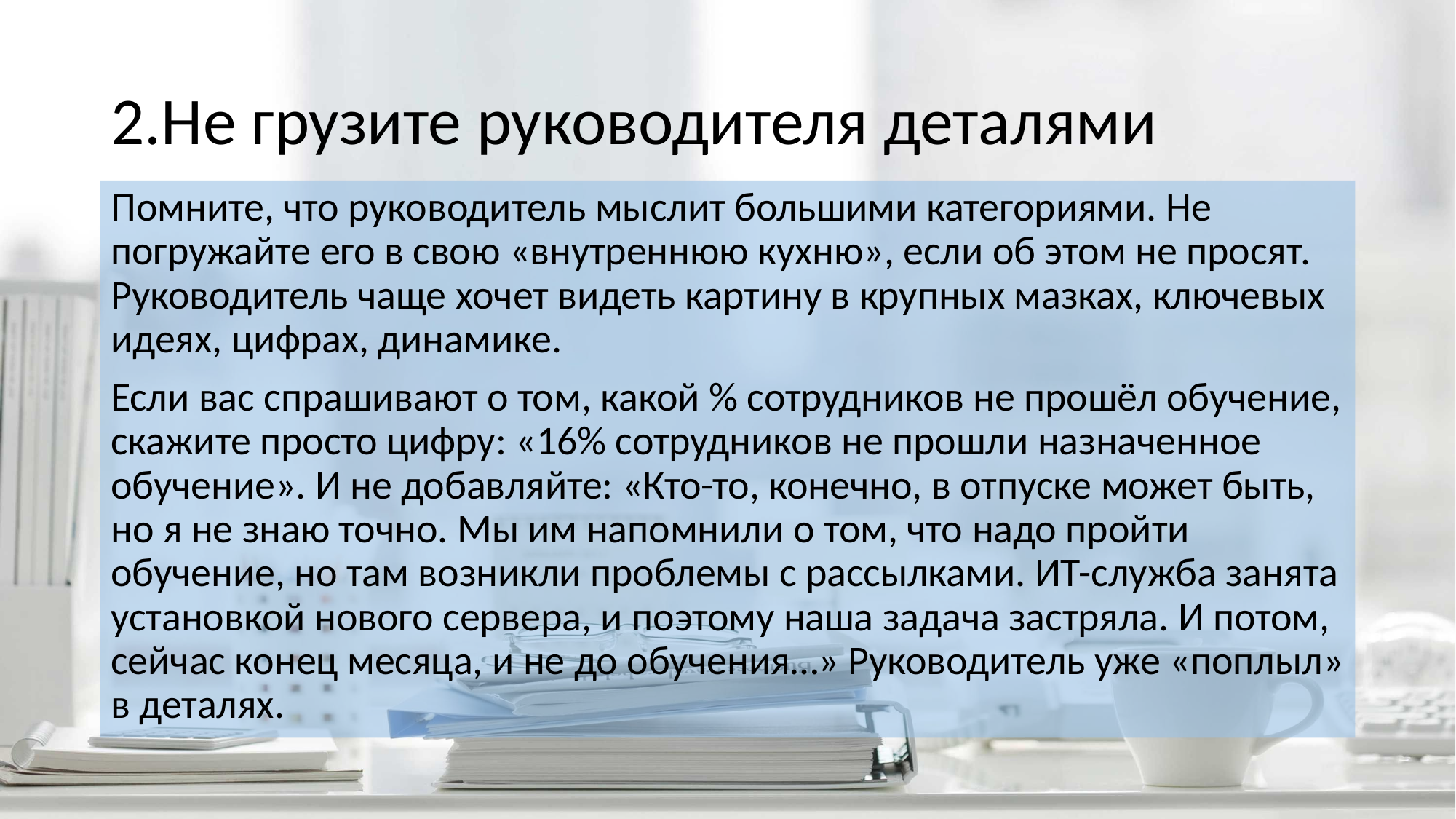

# 2.Не грузите руководителя деталями
Помните, что руководитель мыслит большими категориями. Не погружайте его в свою «внутреннюю кухню», если об этом не просят. Руководитель чаще хочет видеть картину в крупных мазках, ключевых идеях, цифрах, динамике.
Если вас спрашивают о том, какой % сотрудников не прошёл обучение, скажите просто цифру: «16% сотрудников не прошли назначенное обучение». И не добавляйте: «Кто-то, конечно, в отпуске может быть, но я не знаю точно. Мы им напомнили о том, что надо пройти обучение, но там возникли проблемы с рассылками. ИТ-служба занята установкой нового сервера, и поэтому наша задача застряла. И потом, сейчас конец месяца, и не до обучения…» Руководитель уже «поплыл» в деталях.